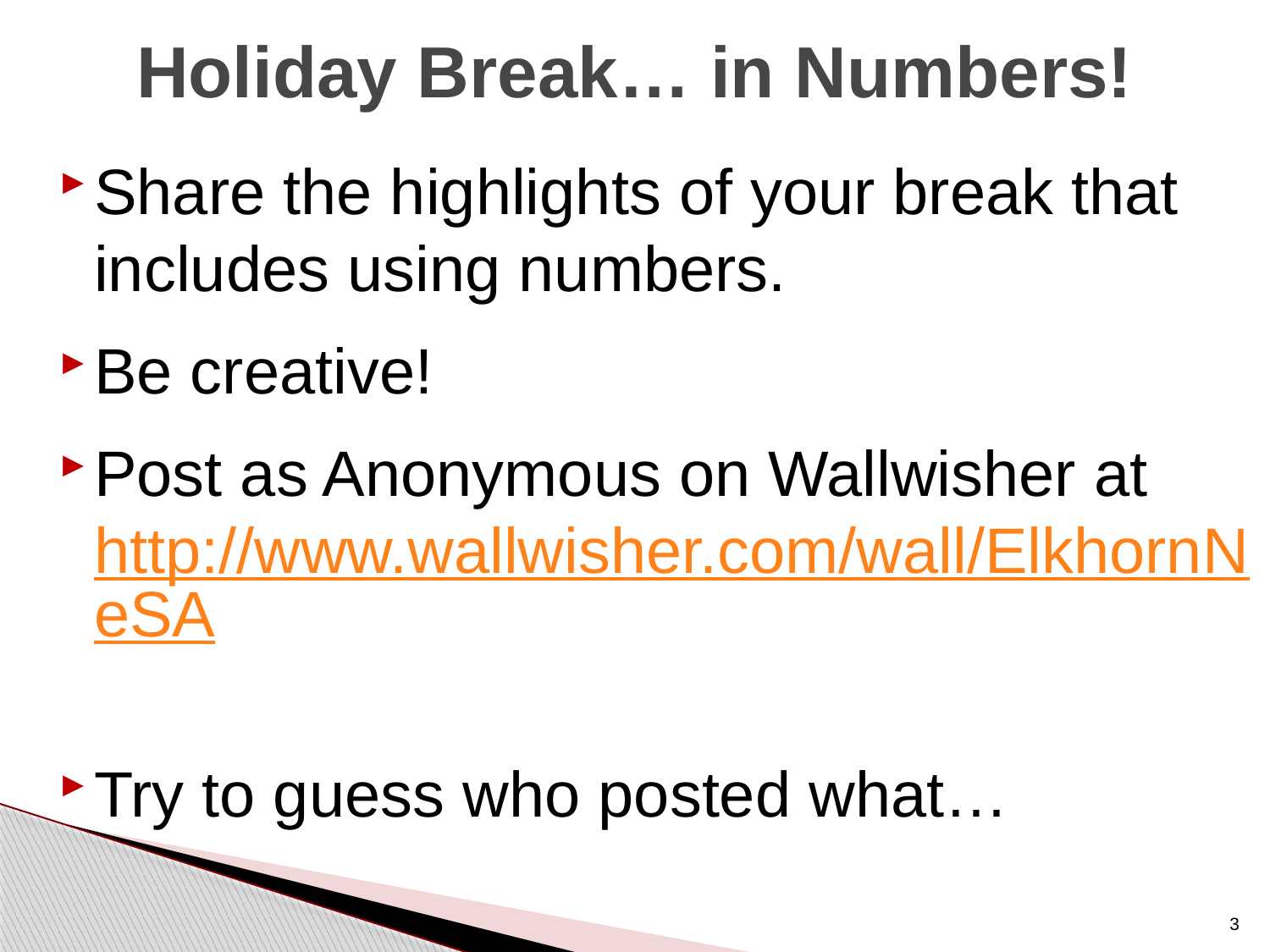

# Holiday Break… in Numbers!
Share the highlights of your break that includes using numbers.
Be creative!
Post as Anonymous on Wallwisher at http://www.wallwisher.com/wall/ElkhornNeSA
Try to guess who posted what…
3